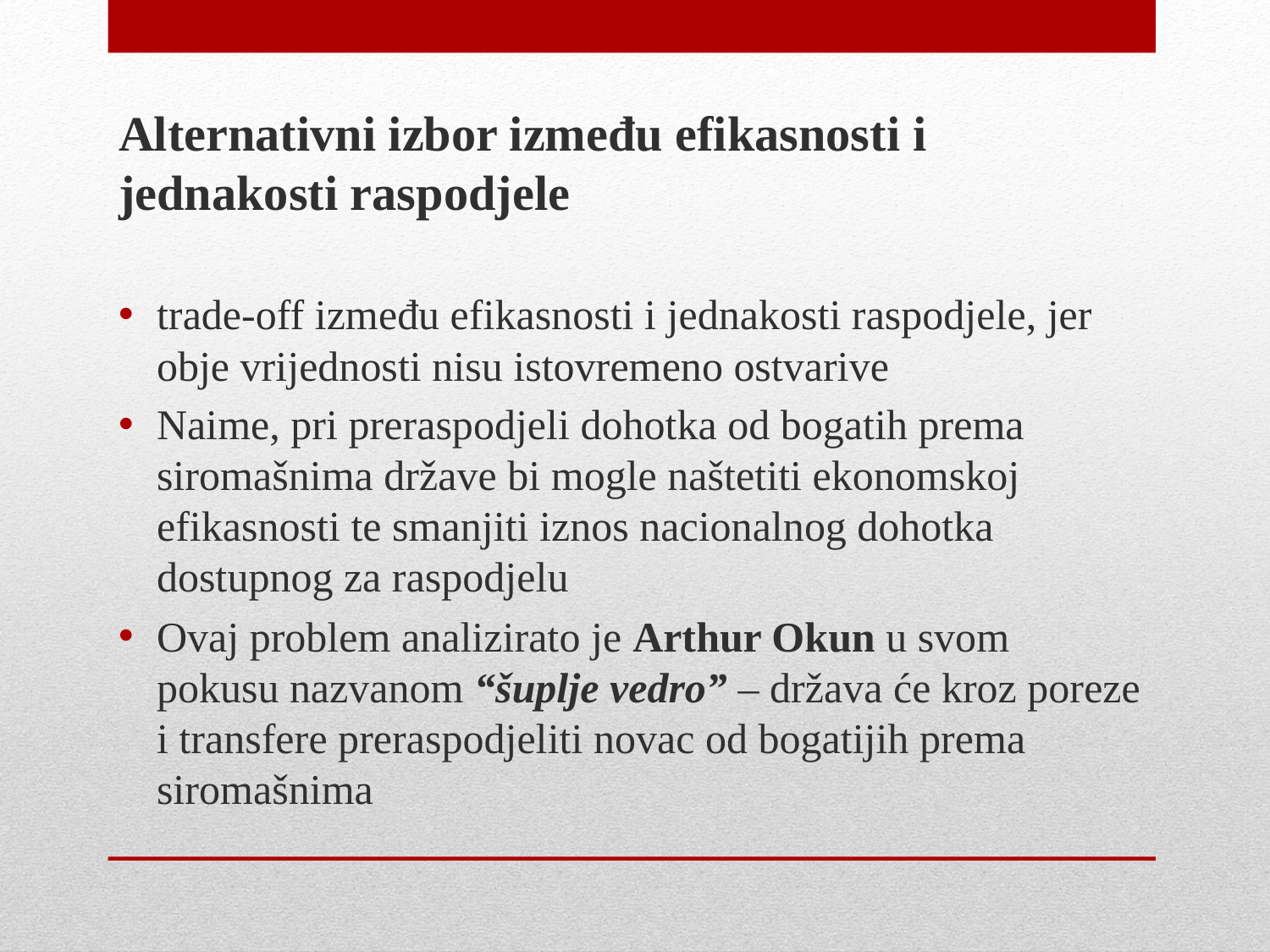

Alternativni izbor između efikasnosti i jednakosti raspodjele

trade-off između efikasnosti i jednakosti raspodjele, jer obje vrijednosti nisu istovremeno ostvarive
Naime, pri preraspodjeli dohotka od bogatih prema siromašnima države bi mogle naštetiti ekonomskoj efikasnosti te smanjiti iznos nacionalnog dohotka dostupnog za raspodjelu
Ovaj problem analizirato je Arthur Okun u svom pokusu nazvanom “šuplje vedro” – država će kroz poreze i transfere preraspodjeliti novac od bogatijih prema siromašnima